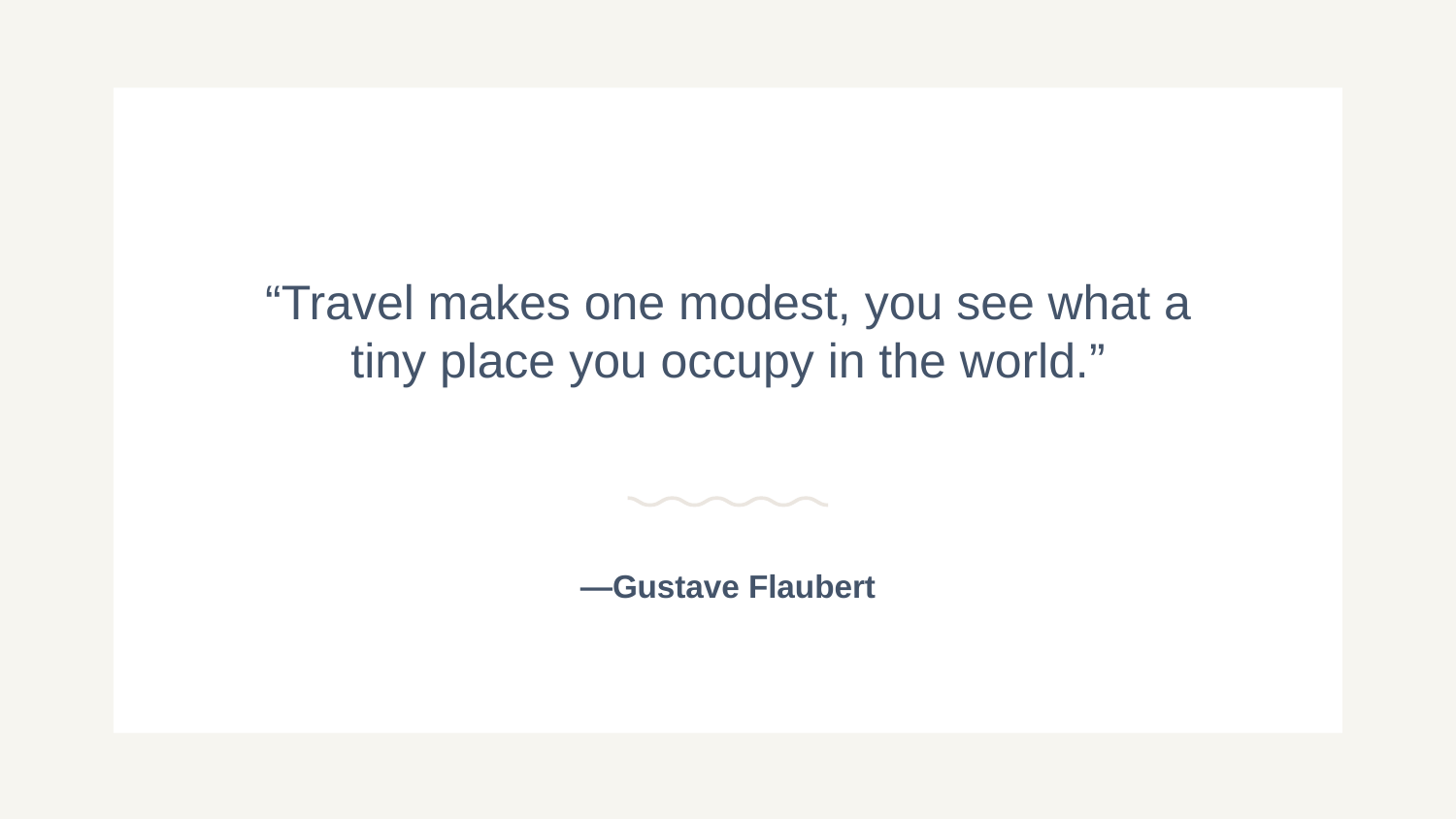

“Travel makes one modest, you see what a tiny place you occupy in the world.”

# —Gustave Flaubert